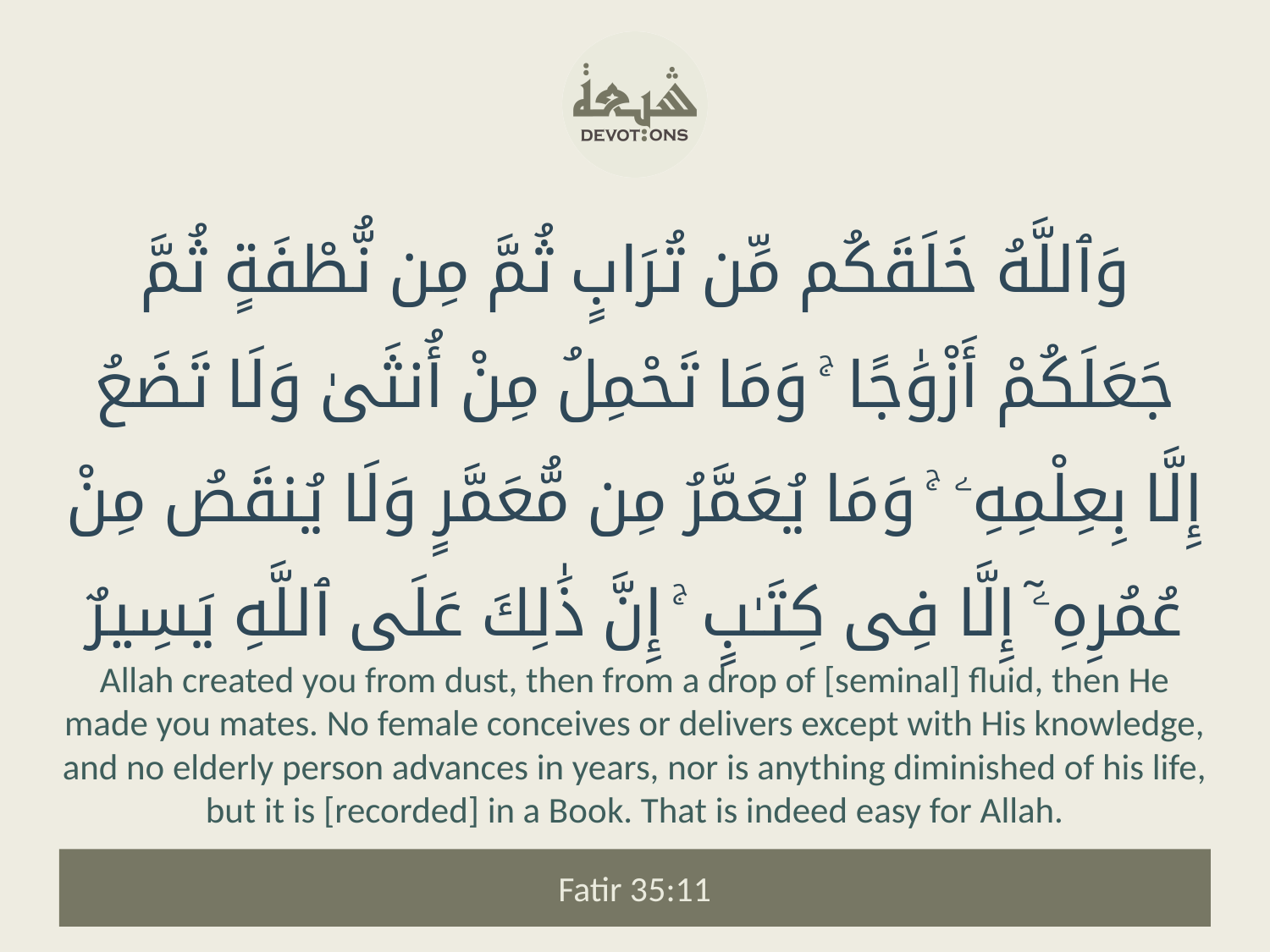

وَٱللَّهُ خَلَقَكُم مِّن تُرَابٍ ثُمَّ مِن نُّطْفَةٍ ثُمَّ جَعَلَكُمْ أَزْوَٰجًا ۚ وَمَا تَحْمِلُ مِنْ أُنثَىٰ وَلَا تَضَعُ إِلَّا بِعِلْمِهِۦ ۚ وَمَا يُعَمَّرُ مِن مُّعَمَّرٍ وَلَا يُنقَصُ مِنْ عُمُرِهِۦٓ إِلَّا فِى كِتَـٰبٍ ۚ إِنَّ ذَٰلِكَ عَلَى ٱللَّهِ يَسِيرٌ
Allah created you from dust, then from a drop of [seminal] fluid, then He made you mates. No female conceives or delivers except with His knowledge, and no elderly person advances in years, nor is anything diminished of his life, but it is [recorded] in a Book. That is indeed easy for Allah.
Fatir 35:11